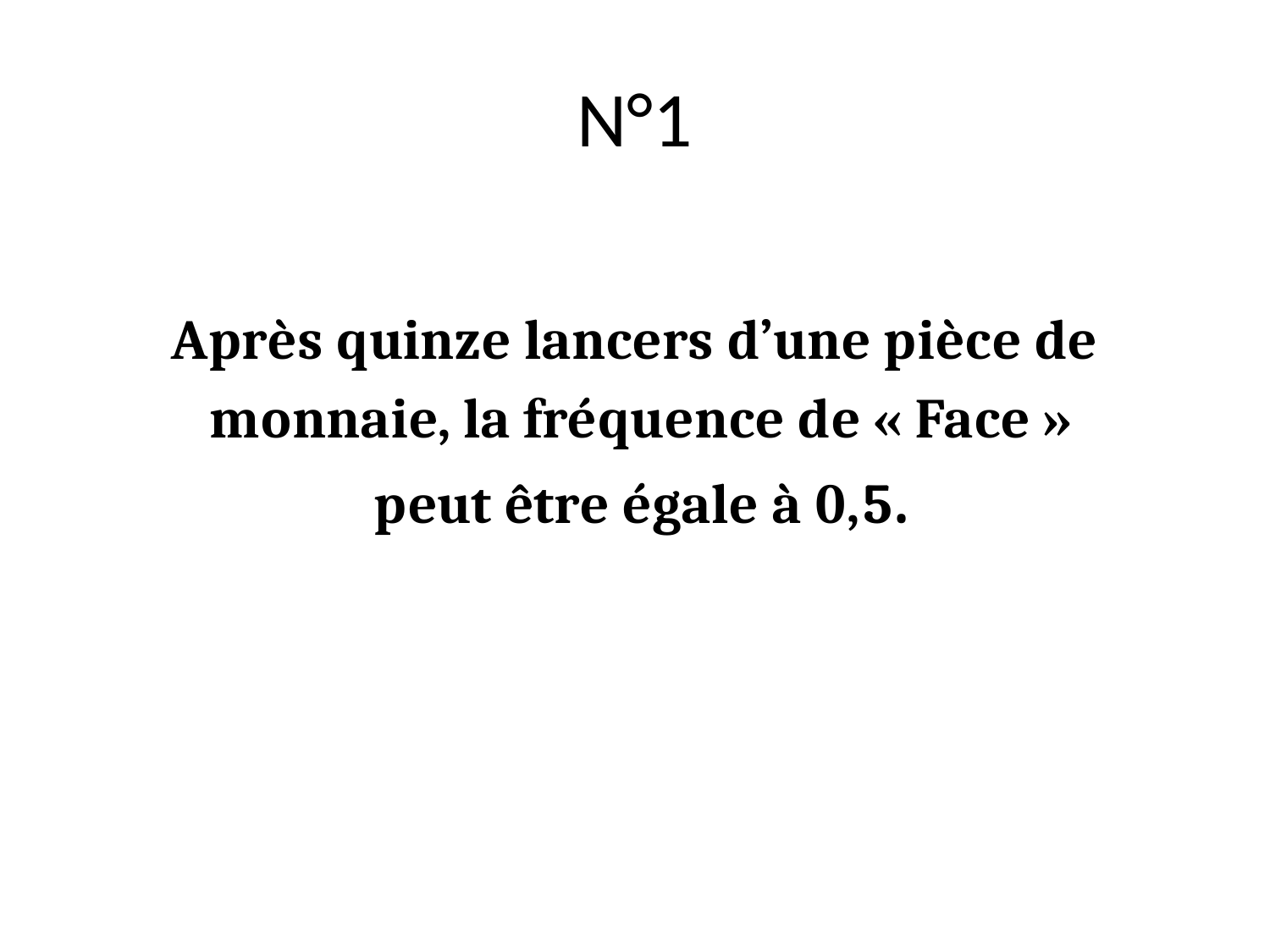

# N°1
Après quinze lancers d’une pièce de
 monnaie, la fréquence de « Face »
 peut être égale à 0,5.